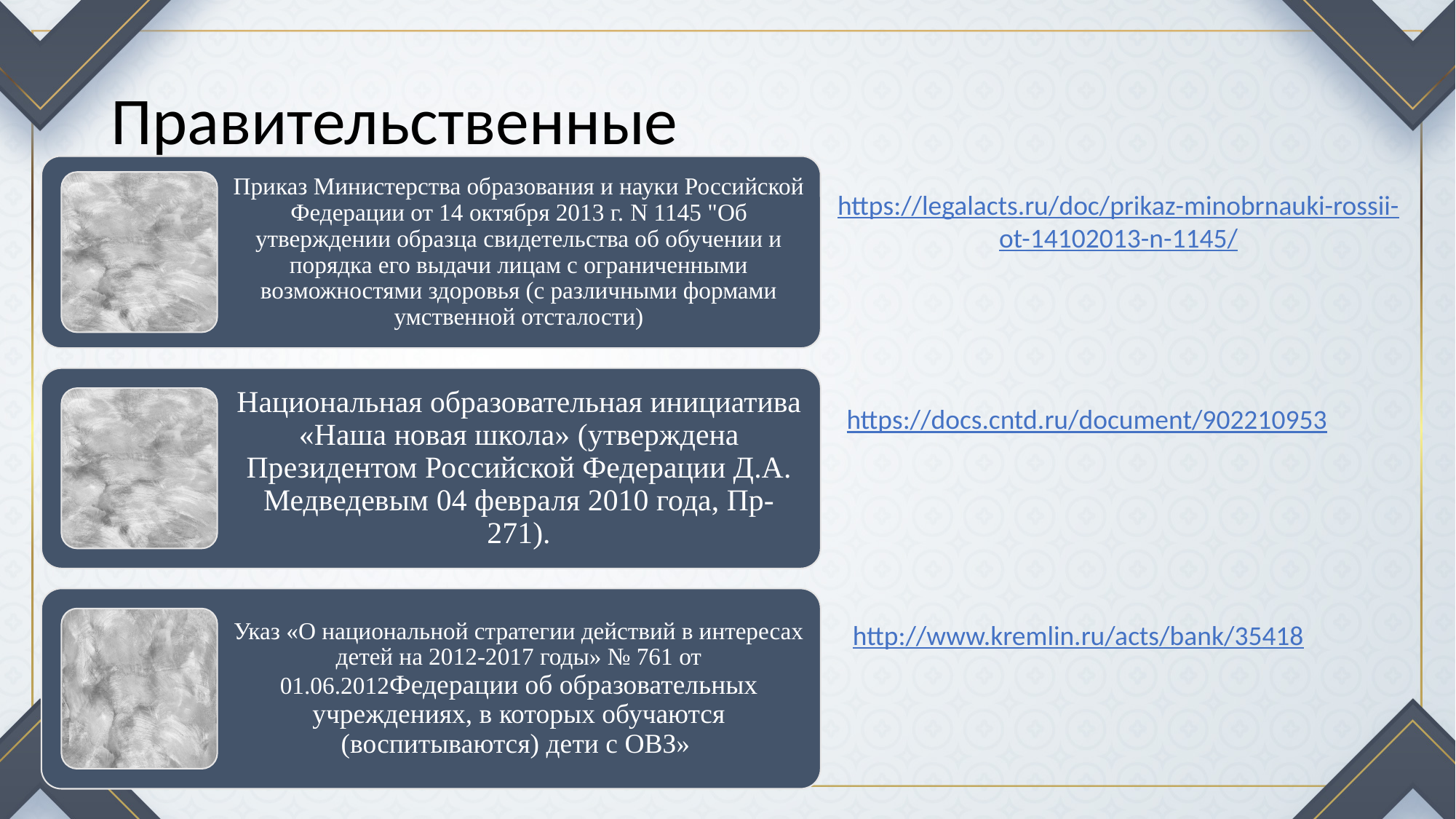

# Правительственные
Приказ Министерства образования и науки Российской Федерации от 14 октября 2013 г. N 1145 "Об утверждении образца свидетельства об обучении и порядка его выдачи лицам с ограниченными возможностями здоровья (с различными формами умственной отсталости)
Национальная образовательная инициатива «Наша новая школа» (утверждена Президентом Российской Федерации Д.А. Медведевым 04 февраля 2010 года, Пр-271).
Указ «О национальной стратегии действий в интересах детей на 2012-2017 годы» № 761 от 01.06.2012Федерации об образовательных учреждениях, в которых обучаются (воспитываются) дети с ОВЗ»
https://legalacts.ru/doc/prikaz-minobrnauki-rossii-ot-14102013-n-1145/
https://docs.cntd.ru/document/902210953
http://www.kremlin.ru/acts/bank/35418